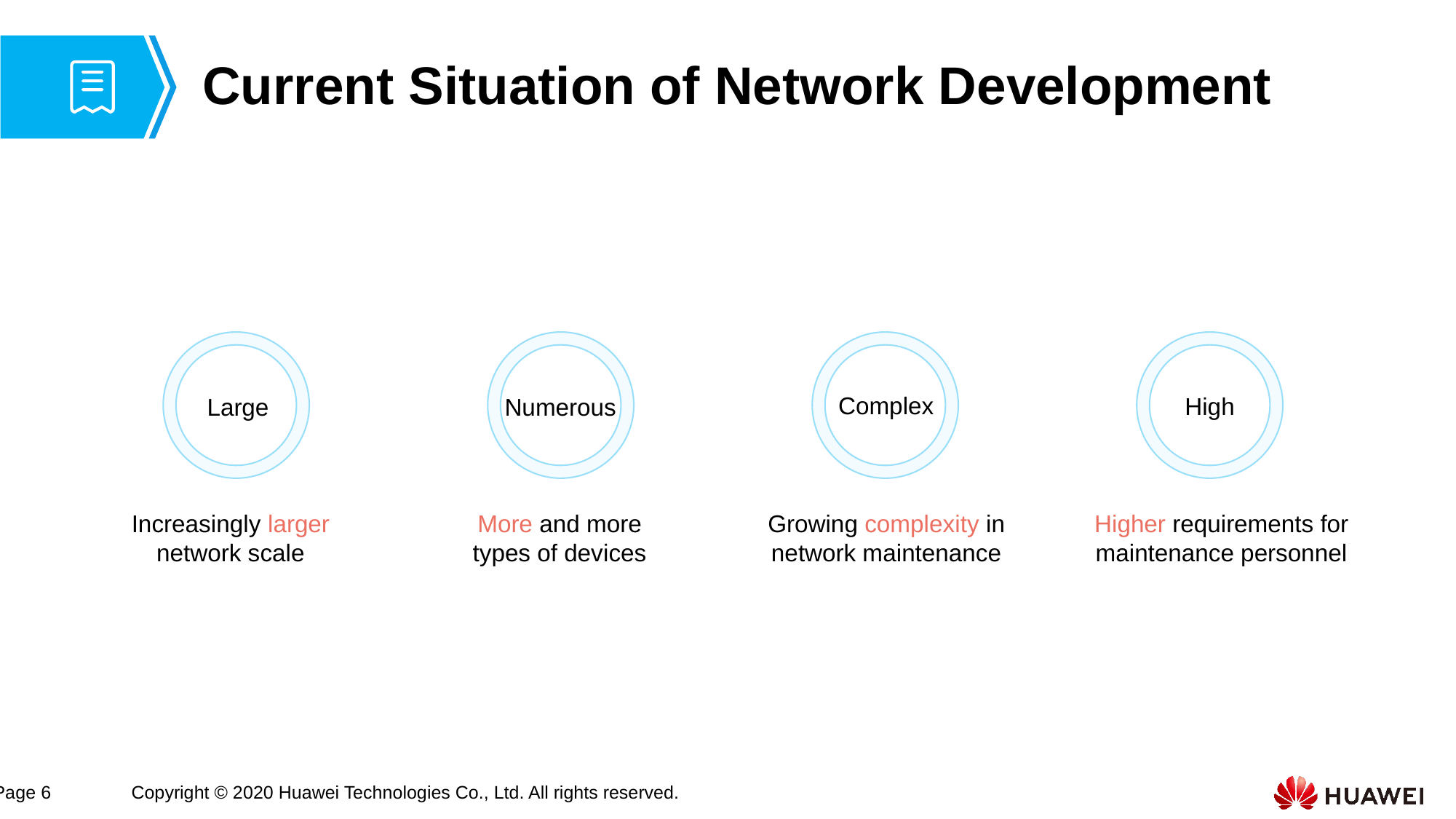

# Current Situation of Network Development

Large

Numerous

Complex

High
Increasingly larger network scale
More and more types of devices
Growing complexity in network maintenance
Higher requirements for maintenance personnel